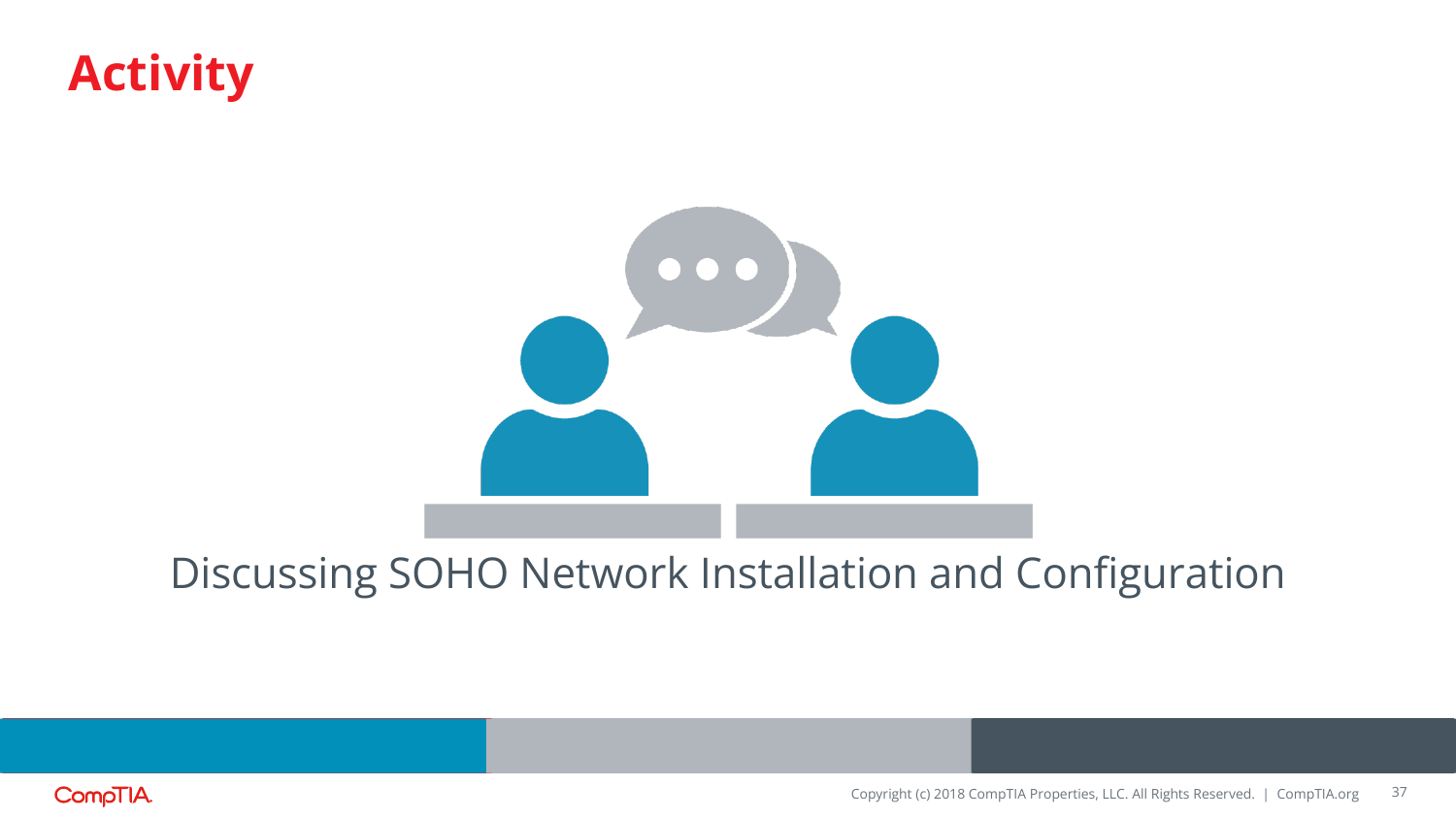

Discussing SOHO Network Installation and Configuration
37